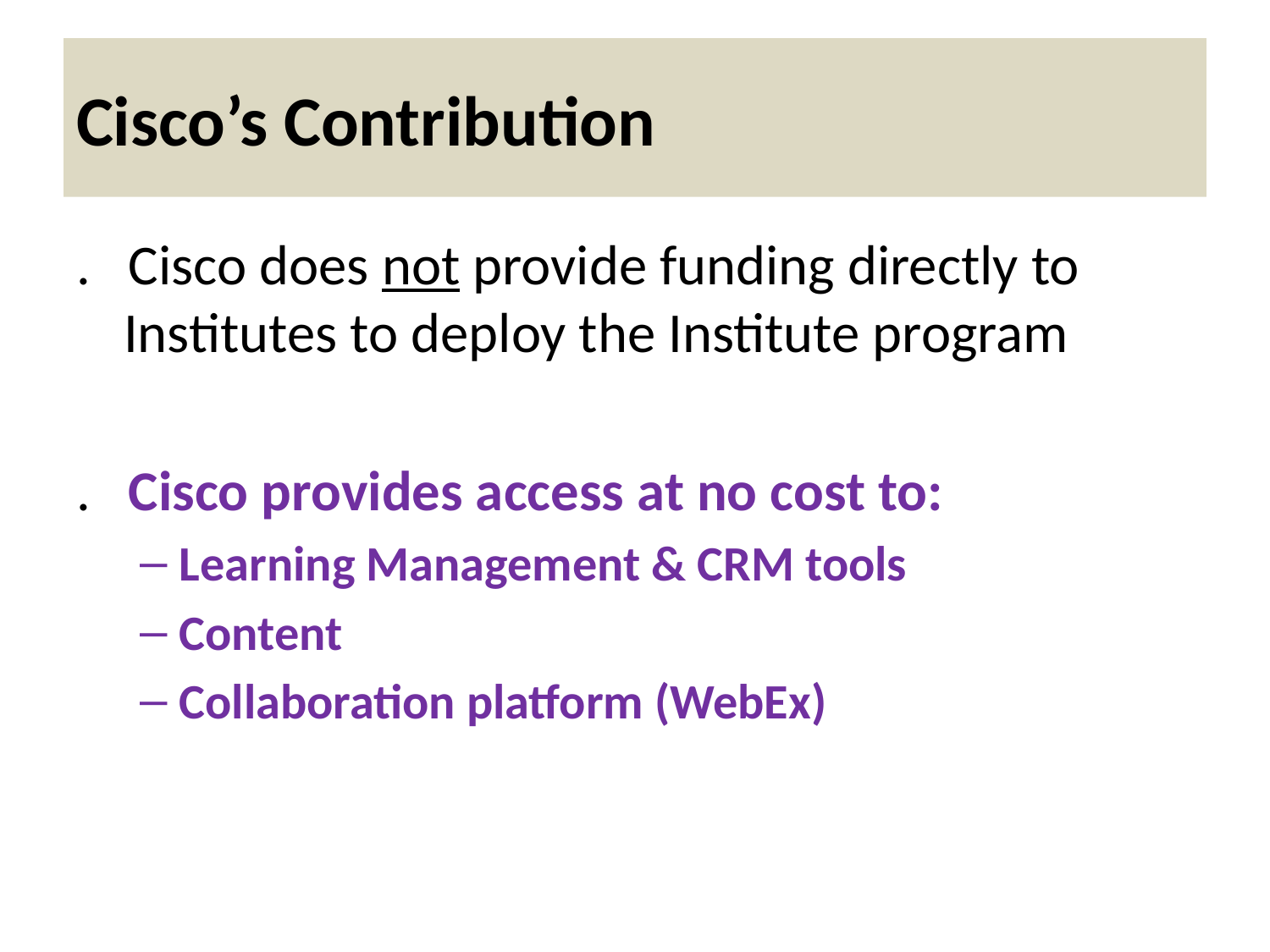

# Cisco’s Contribution
.   Cisco does not provide funding directly to Institutes to deploy the Institute program

.   Cisco provides access at no cost to:
Learning Management & CRM tools
Content
Collaboration platform (WebEx)